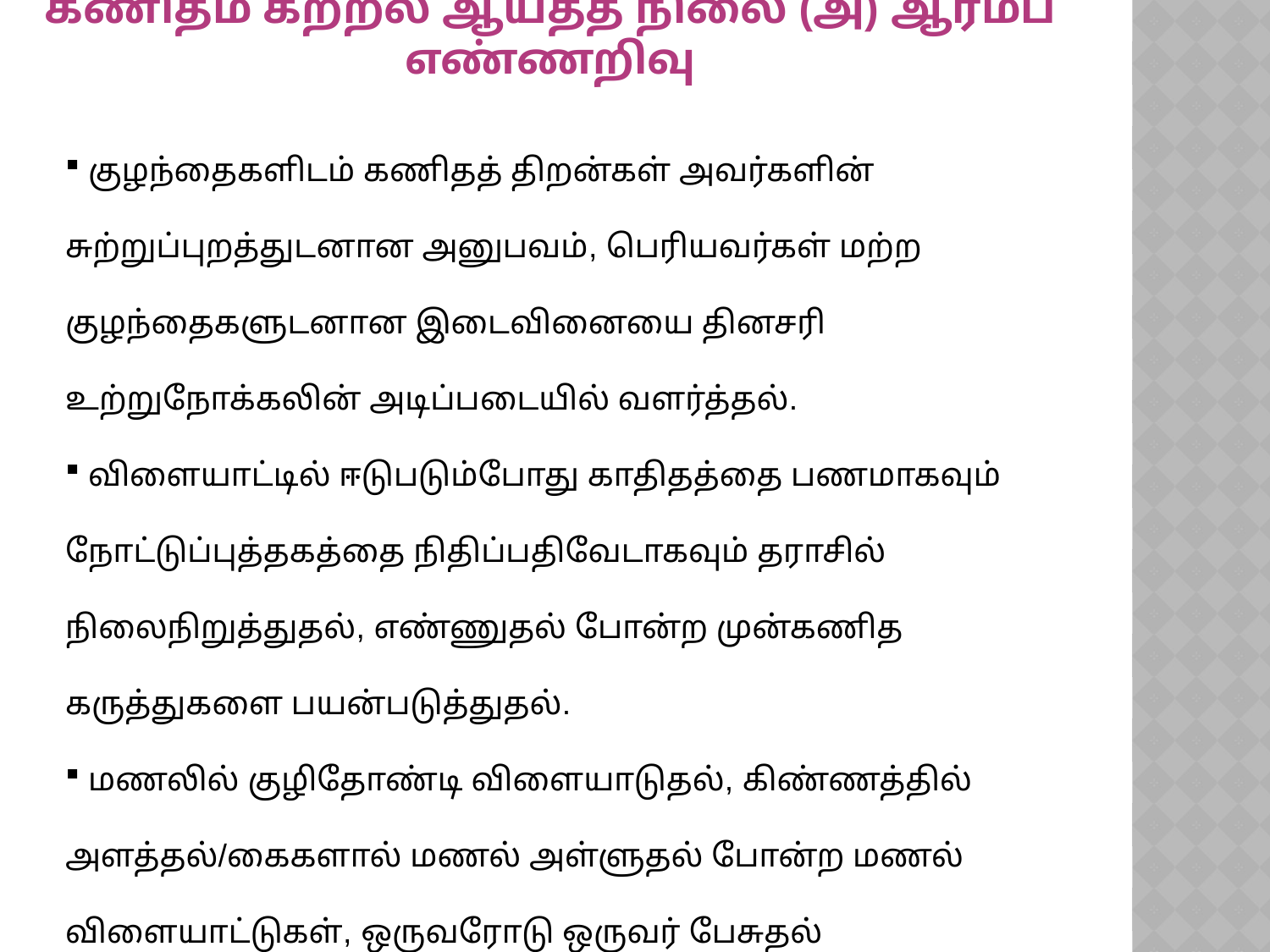

கணிதம் கற்றல் ஆயத்த நிலை (அ) ஆரம்ப எண்ணறிவு
 குழந்தைகளிடம் கணிதத் திறன்கள் அவர்களின் சுற்றுப்புறத்துடனான அனுபவம், பெரியவர்கள் மற்ற குழந்தைகளுடனான இடைவினையை தினசரி உற்றுநோக்கலின் அடிப்படையில் வளர்த்தல்.
 விளையாட்டில் ஈடுபடும்போது காதிதத்தை பணமாகவும் நோட்டுப்புத்தகத்தை நிதிப்பதிவேடாகவும் தராசில் நிலைநிறுத்துதல், எண்ணுதல் போன்ற முன்கணித கருத்துகளை பயன்படுத்துதல்.
 மணலில் குழிதோண்டி விளையாடுதல், கிண்ணத்தில் அளத்தல்/கைகளால் மணல் அள்ளுதல் போன்ற மணல் விளையாட்டுகள், ஒருவரோடு ஒருவர் பேசுதல் போன்றவற்றில் ஈடுபடும்போது அளவு மற்றும்  எண்ணிக்கையை கருத்தில் கொள்ளல்.